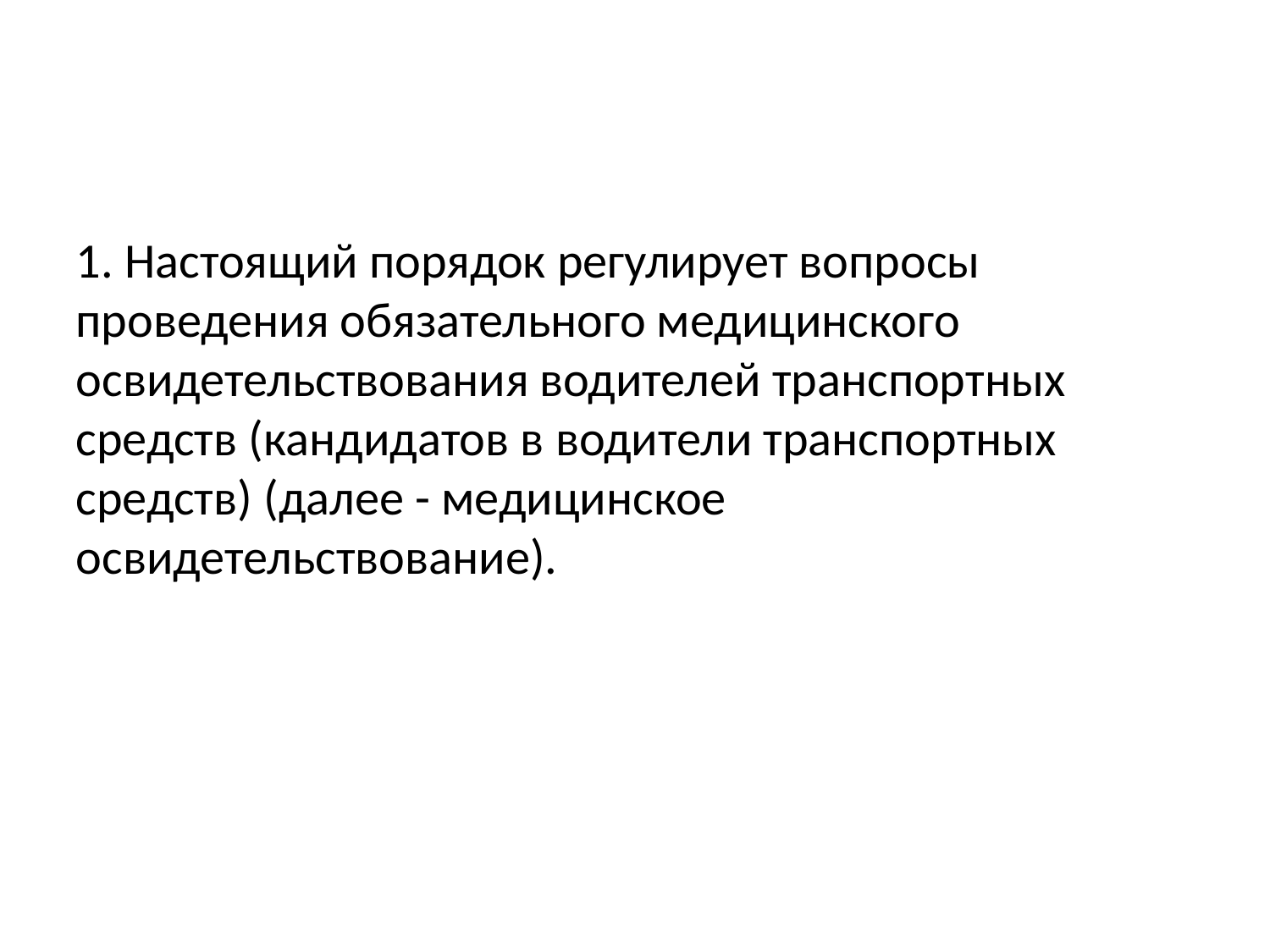

1. Настоящий порядок регулирует вопросы проведения обязательного медицинского освидетельствования водителей транспортных средств (кандидатов в водители транспортных средств) (далее - медицинское освидетельствование).